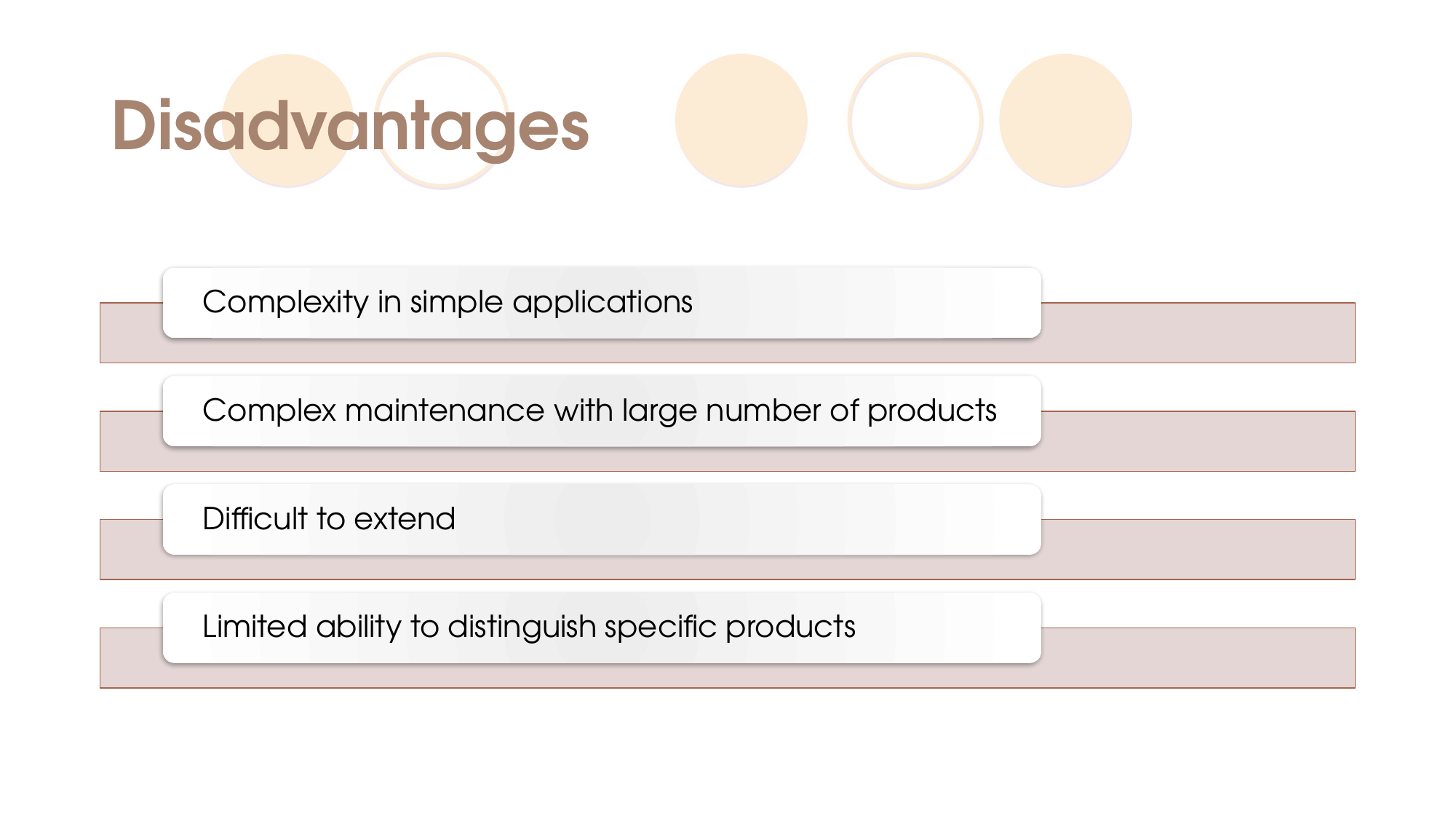

# Disadvantages
Complexity in simple applications
Complex maintenance with large number of products
Difficult to extend
Limited ability to distinguish specific products